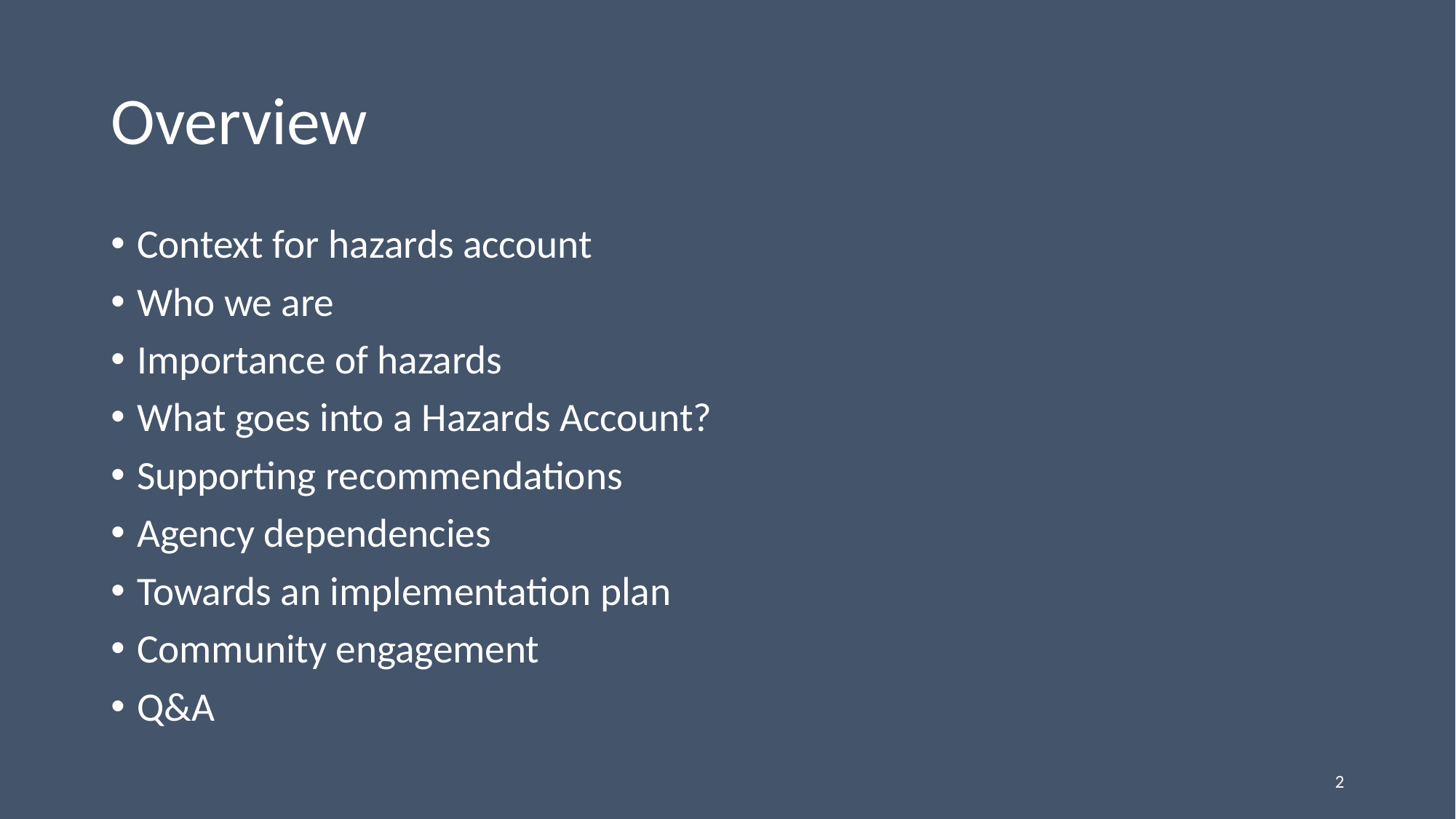

# Overview
Context for hazards account
Who we are
Importance of hazards
What goes into a Hazards Account?
Supporting recommendations
Agency dependencies
Towards an implementation plan
Community engagement
Q&A
2